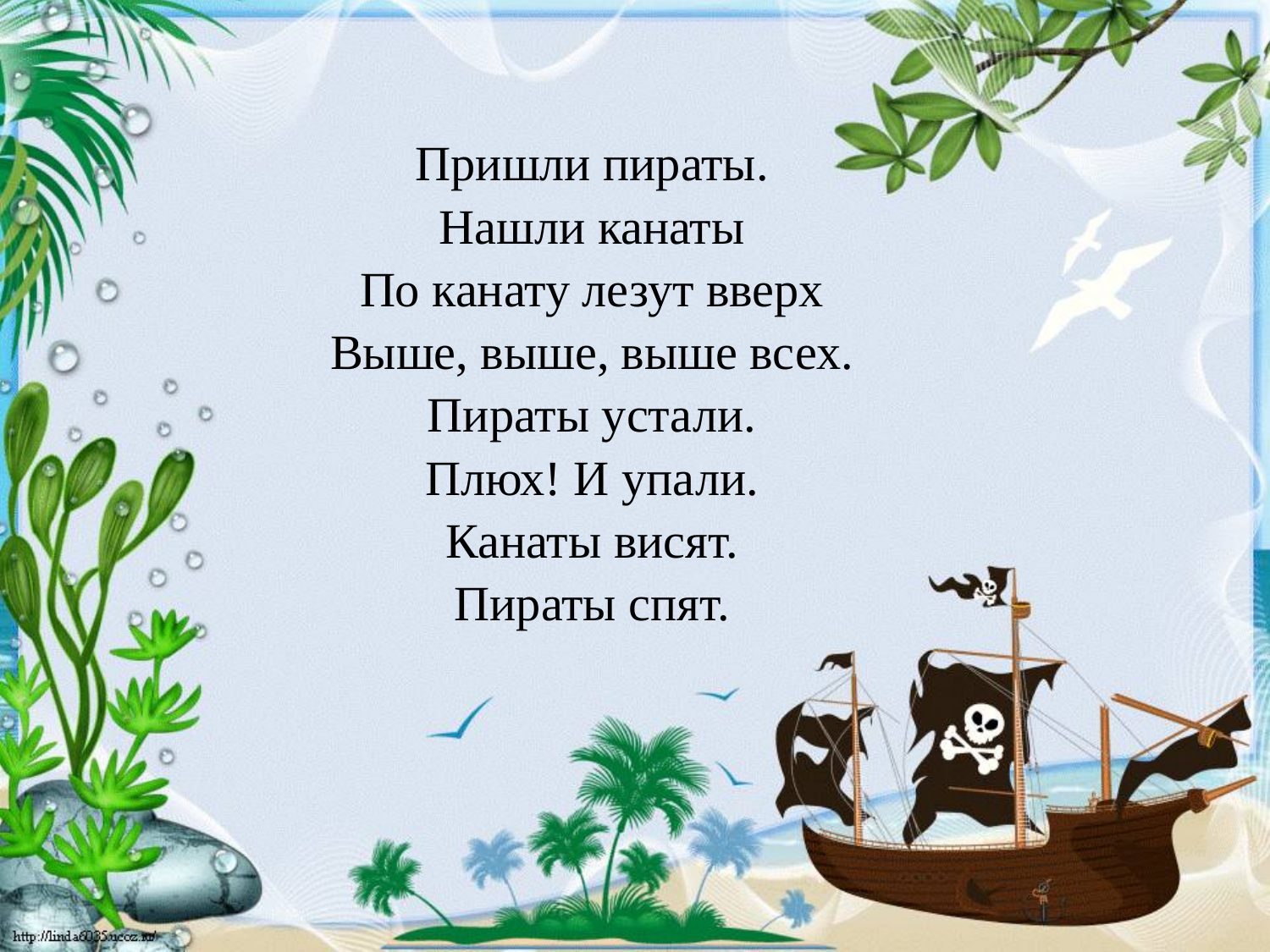

| Пришли пираты. Нашли канаты |
| --- |
| По канату лезут вверх Выше, выше, выше всех. |
| Пираты устали. Плюх! И упали. |
| Канаты висят. Пираты спят. |